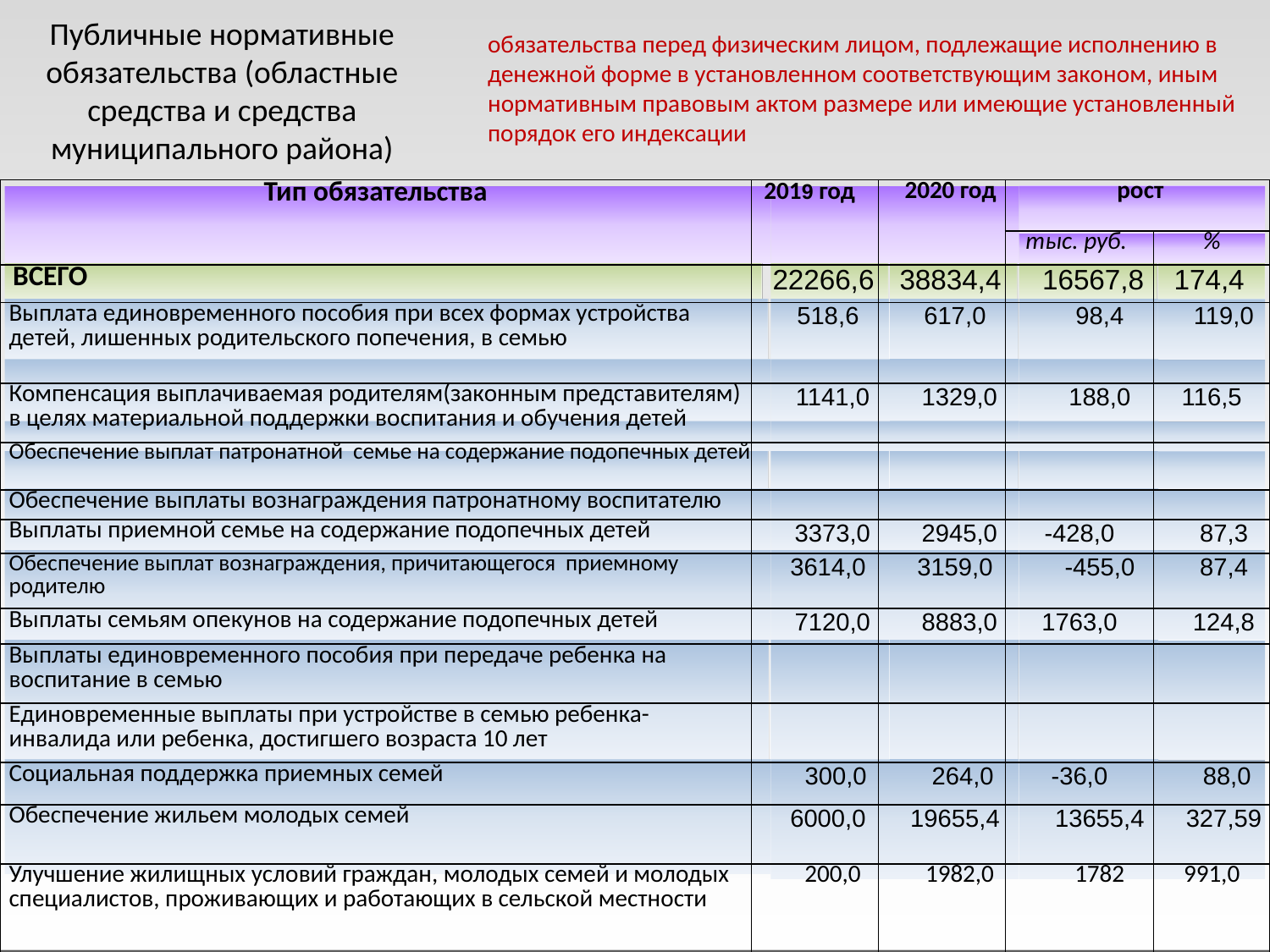

Публичные нормативные обязательства (областные средства и средства муниципального района)
обязательства перед физическим лицом, подлежащие исполнению в денежной форме в установленном соответствующим законом, иным нормативным правовым актом размере или имеющие установленный порядок его индексации
| Тип обязательства | 2019 год | 2020 год | рост |  |
| --- | --- | --- | --- | --- |
|  |  |  | тыс. руб. | % |
| ВСЕГО | 22266,6 | 38834,4 | 16567,8 | 174,4 |
| Выплата единовременного пособия при всех формах устройства детей, лишенных родительского попечения, в семью | 518,6 | 617,0 | 98,4 | 119,0 |
| Компенсация выплачиваемая родителям(законным представителям) в целях материальной поддержки воспитания и обучения детей | 1141,0 | 1329,0 | 188,0 | 116,5 |
| Обеспечение выплат патронатной семье на содержание подопечных детей |  |  |  |  |
| Обеспечение выплаты вознаграждения патронатному воспитателю |  |  |  |  |
| Выплаты приемной семье на содержание подопечных детей | 3373,0 | 2945,0 | -428,0 | 87,3 |
| Обеспечение выплат вознаграждения, причитающегося приемному родителю | 3614,0 | 3159,0 | -455,0 | 87,4 |
| Выплаты семьям опекунов на содержание подопечных детей | 7120,0 | 8883,0 | 1763,0 | 124,8 |
| Выплаты единовременного пособия при передаче ребенка на воспитание в семью |  |  |  |  |
| Единовременные выплаты при устройстве в семью ребенка-инвалида или ребенка, достигшего возраста 10 лет |  |  |  |  |
| Социальная поддержка приемных семей | 300,0 | 264,0 | -36,0 | 88,0 |
| Обеспечение жильем молодых семей | 6000,0 | 19655,4 | 13655,4 | 327,59 |
| Улучшение жилищных условий граждан, молодых семей и молодых специалистов, проживающих и работающих в сельской местности | 200,0 | 1982,0 | 1782 | 991,0 |